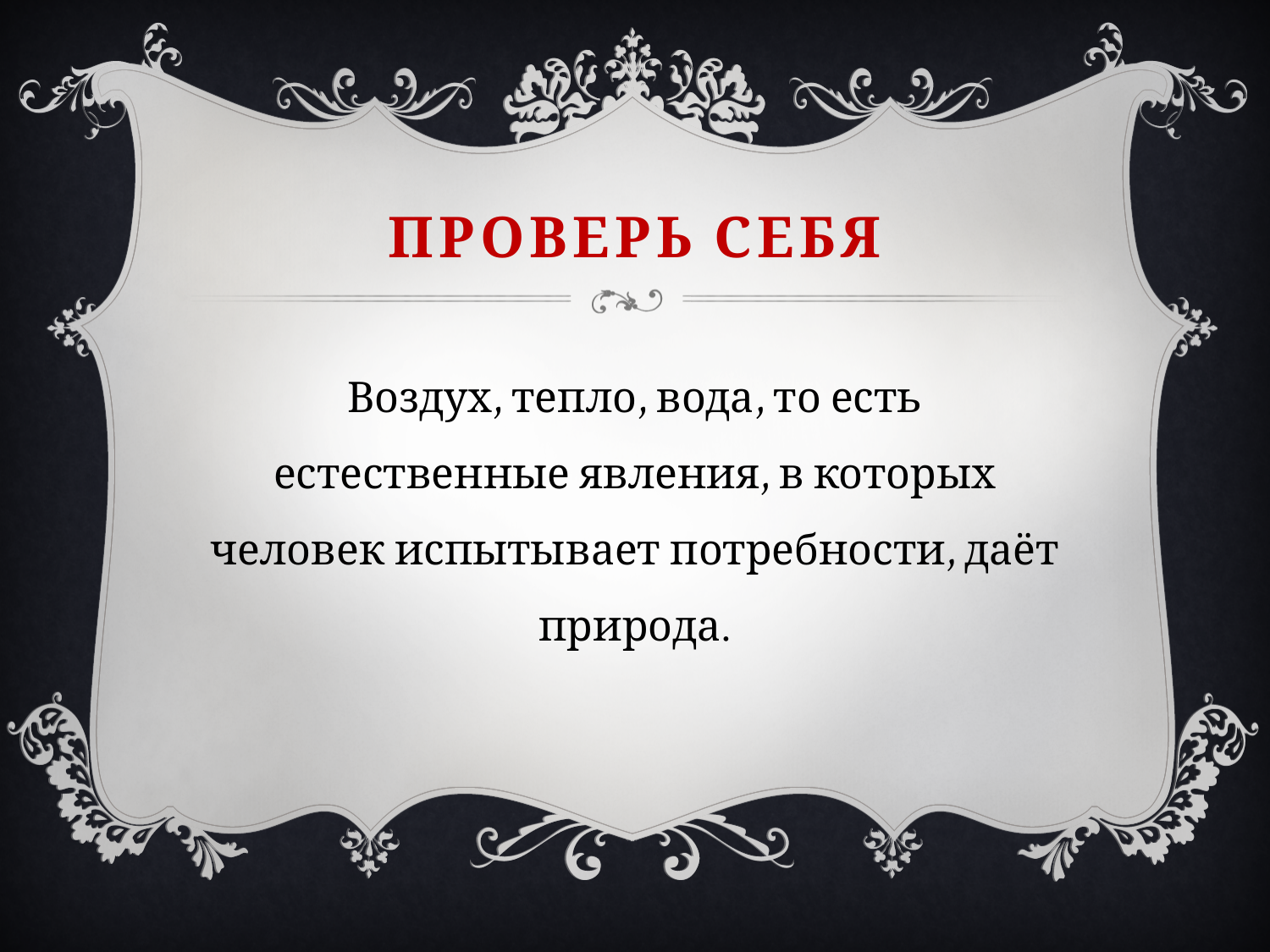

# Проверь себя
Воздух, тепло, вода, то есть естественные явления, в которых человек испытывает потребности, даёт природа.